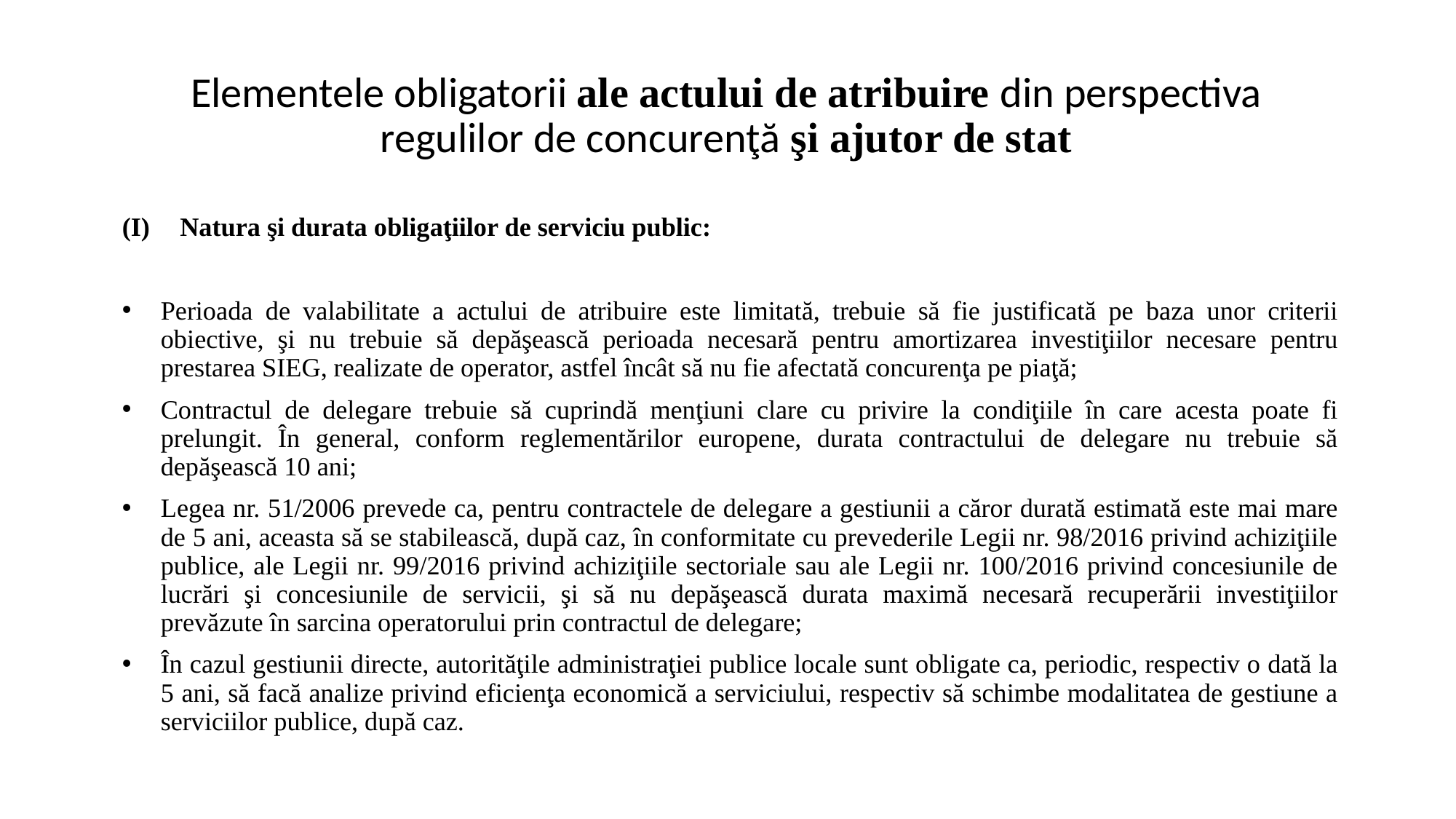

# Elementele obligatorii ale actului de atribuire din perspectiva regulilor de concurenţă şi ajutor de stat
Natura şi durata obligaţiilor de serviciu public:

Perioada de valabilitate a actului de atribuire este limitată, trebuie să fie justificată pe baza unor criterii obiective, şi nu trebuie să depăşească perioada necesară pentru amortizarea investiţiilor necesare pentru prestarea SIEG, realizate de operator, astfel încât să nu fie afectată concurenţa pe piaţă;
Contractul de delegare trebuie să cuprindă menţiuni clare cu privire la condiţiile în care acesta poate fi prelungit. În general, conform reglementărilor europene, durata contractului de delegare nu trebuie să depăşească 10 ani;
Legea nr. 51/2006 prevede ca, pentru contractele de delegare a gestiunii a căror durată estimată este mai mare de 5 ani, aceasta să se stabilească, după caz, în conformitate cu prevederile Legii nr. 98/2016 privind achiziţiile publice, ale Legii nr. 99/2016 privind achiziţiile sectoriale sau ale Legii nr. 100/2016 privind concesiunile de lucrări şi concesiunile de servicii, şi să nu depăşească durata maximă necesară recuperării investiţiilor prevăzute în sarcina operatorului prin contractul de delegare;
În cazul gestiunii directe, autorităţile administraţiei publice locale sunt obligate ca, periodic, respectiv o dată la 5 ani, să facă analize privind eficienţa economică a serviciului, respectiv să schimbe modalitatea de gestiune a serviciilor publice, după caz.